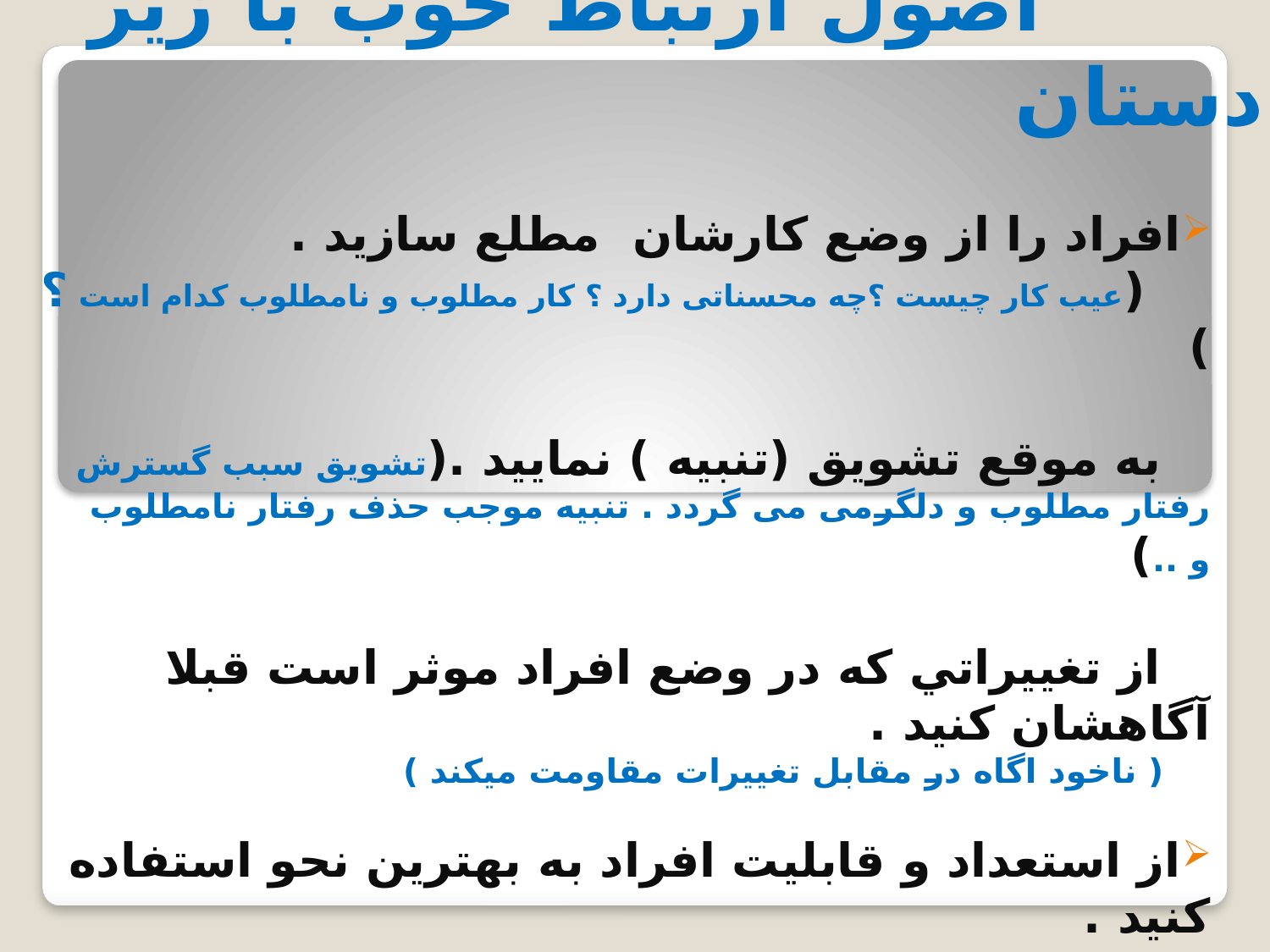

# اصول ارتباط خوب با زير دستان

افراد را از وضع كارشان  مطلع سازيد .
    (عیب کار چیست ؟چه محسناتی دارد ؟ کار مطلوب و نامطلوب کدام است ؟ )

   به موقع تشويق (تنبيه ) نماييد .(تشویق سبب گسترش رفتار مطلوب و دلگرمی می گردد . تنبیه موجب حذف رفتار نامطلوب و ..)

   از تغييراتي كه در وضع افراد موثر است قبلا آگاهشان كنيد .
    ( ناخود اگاه در مقابل تغییرات مقاومت میکند )

از استعداد و قابليت افراد به بهترين نحو استفاده كنيد .